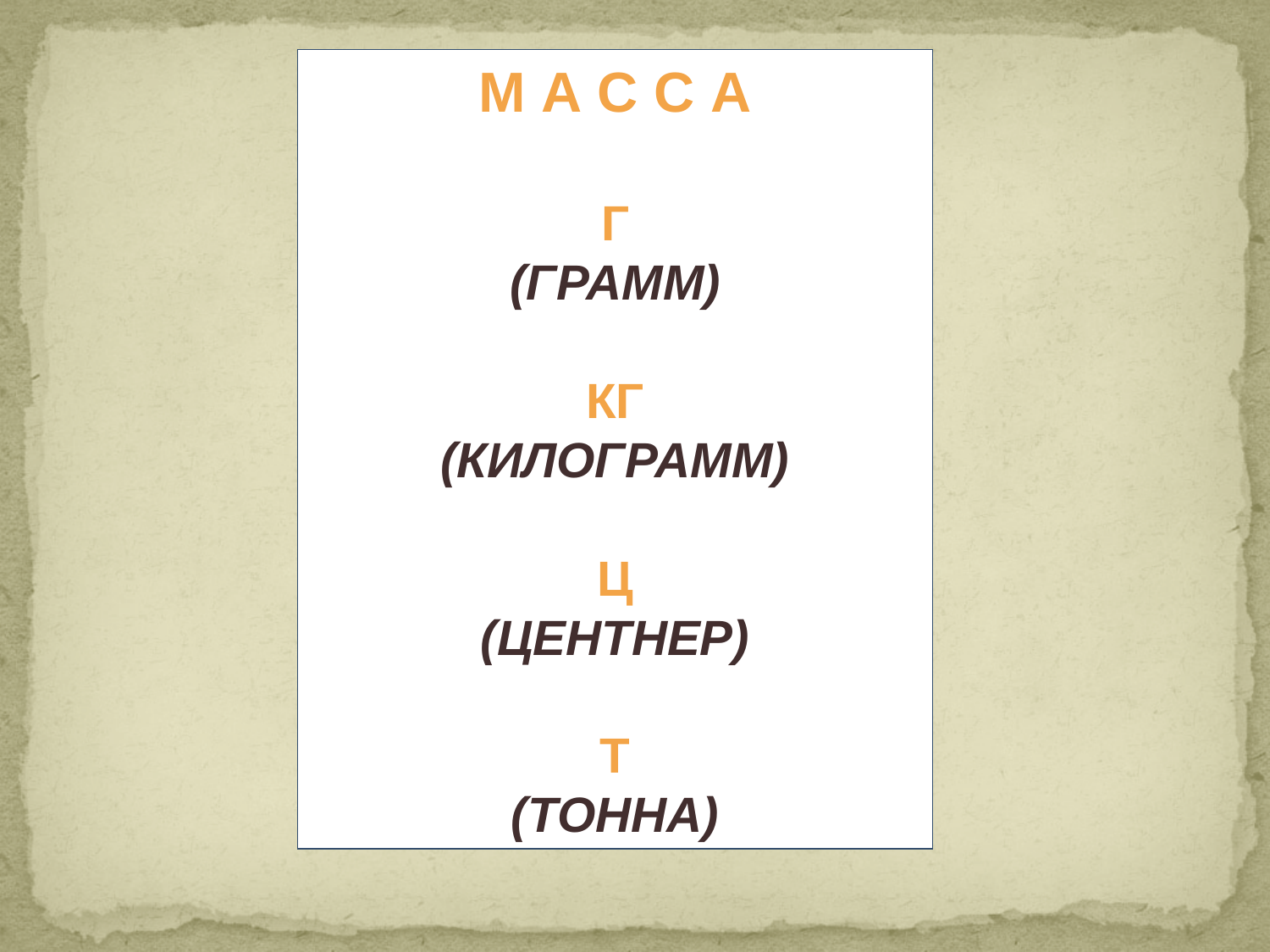

М А С С А

Г
(ГРАММ)

КГ
(КИЛОГРАММ)

Ц
(ЦЕНТНЕР)

Т
(ТОННА)